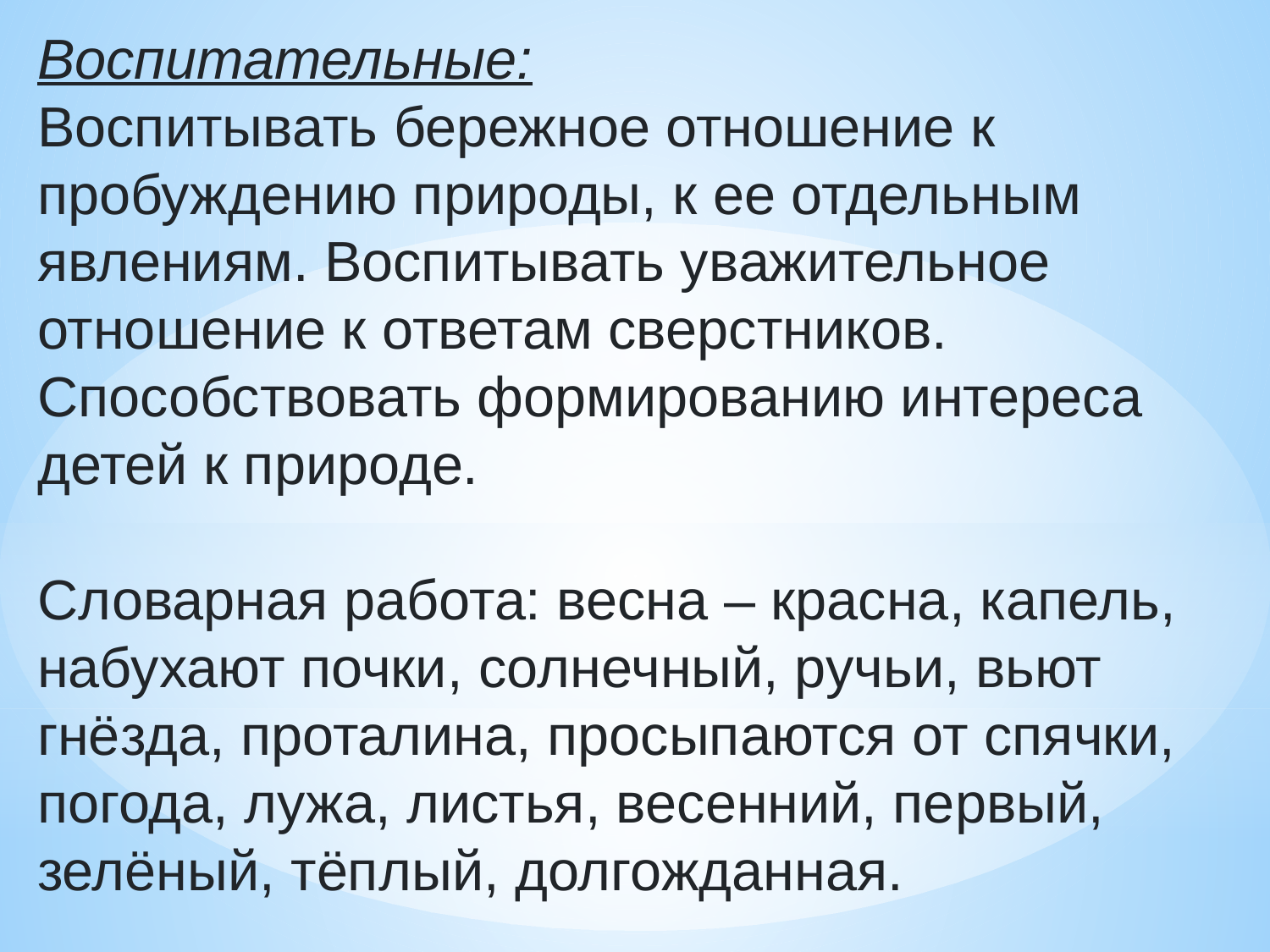

Воспитательные:
Воспитывать бережное отношение к пробуждению природы, к ее отдельным явлениям. Воспитывать уважительное отношение к ответам сверстников.  Способствовать формированию интереса детей к природе.
Словарная работа: весна – красна, капель, набухают почки, солнечный, ручьи, вьют гнёзда, проталина, просыпаются от спячки, погода, лужа, листья, весенний, первый, зелёный, тёплый, долгожданная.